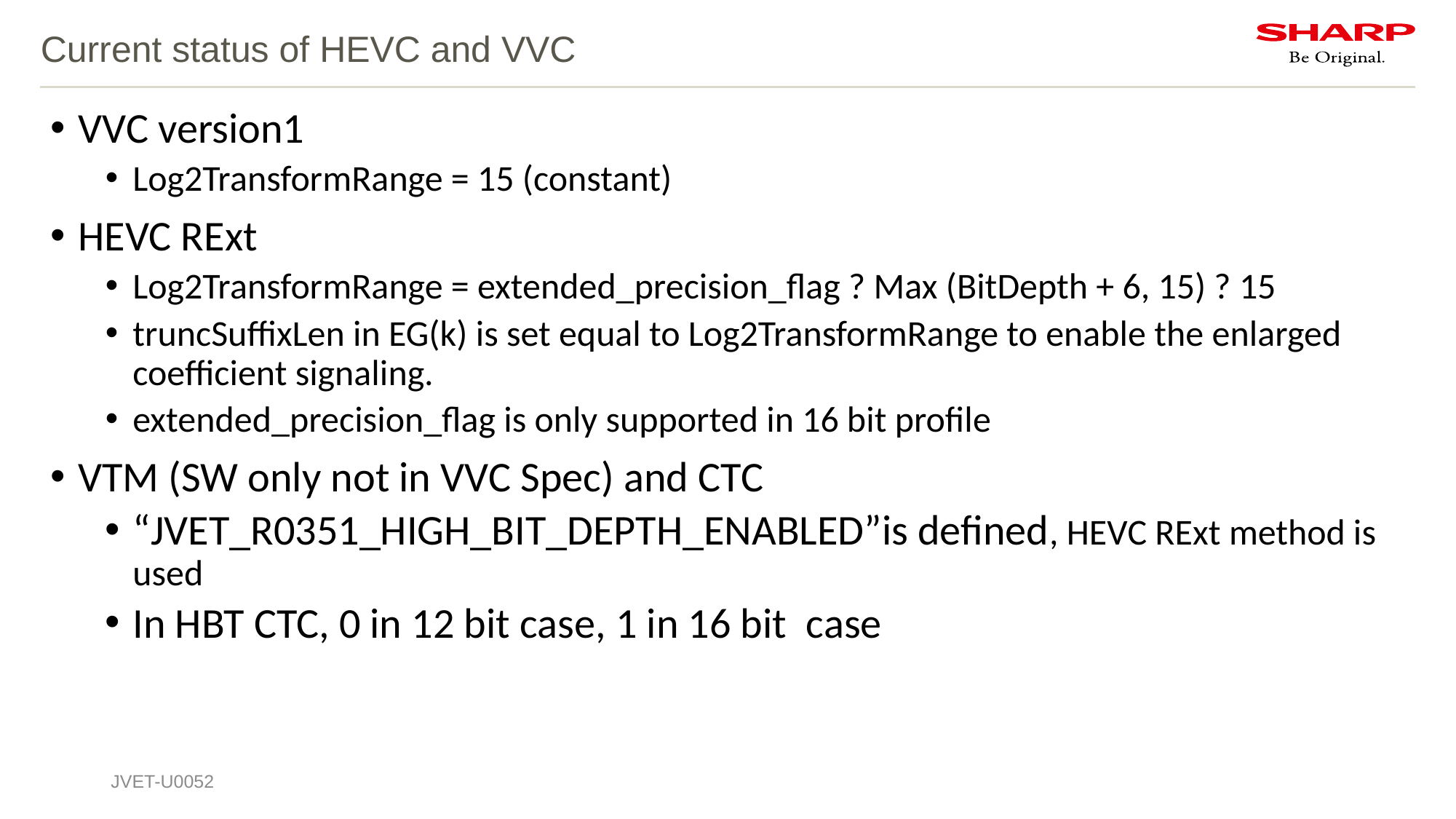

# Current status of HEVC and VVC
VVC version1
Log2TransformRange = 15 (constant)
HEVC RExt
Log2TransformRange = extended_precision_flag ? Max (BitDepth + 6, 15) ? 15
truncSuffixLen in EG(k) is set equal to Log2TransformRange to enable the enlarged coefficient signaling.
extended_precision_flag is only supported in 16 bit profile
VTM (SW only not in VVC Spec) and CTC
“JVET_R0351_HIGH_BIT_DEPTH_ENABLED”is defined, HEVC RExt method is used
In HBT CTC, 0 in 12 bit case, 1 in 16 bit  case

JVET-U0052